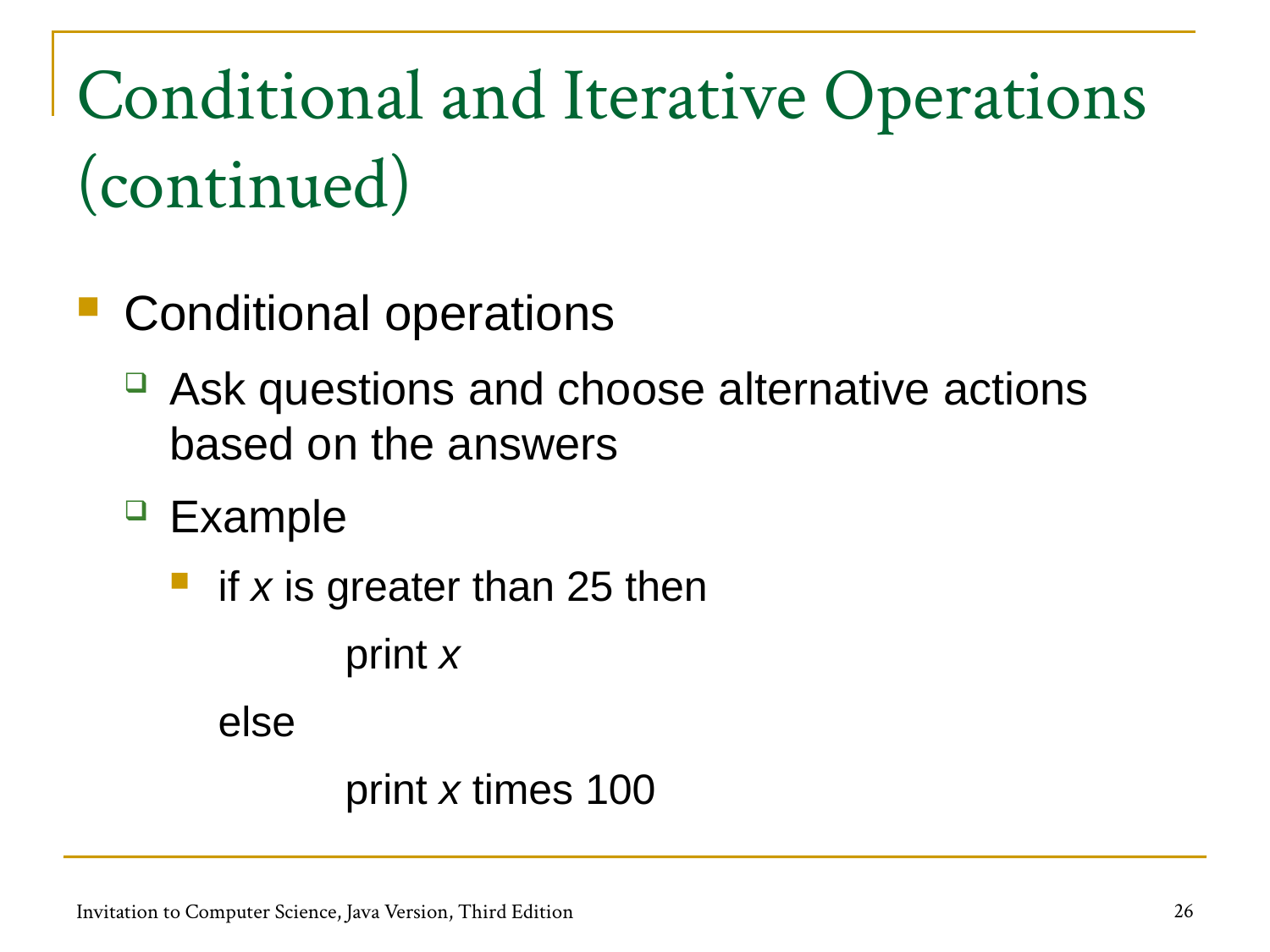

# Conditional and Iterative Operations (continued)
Conditional operations
Ask questions and choose alternative actions based on the answers
Example
if x is greater than 25 then
		print x
	else
		print x times 100
26
Invitation to Computer Science, Java Version, Third Edition